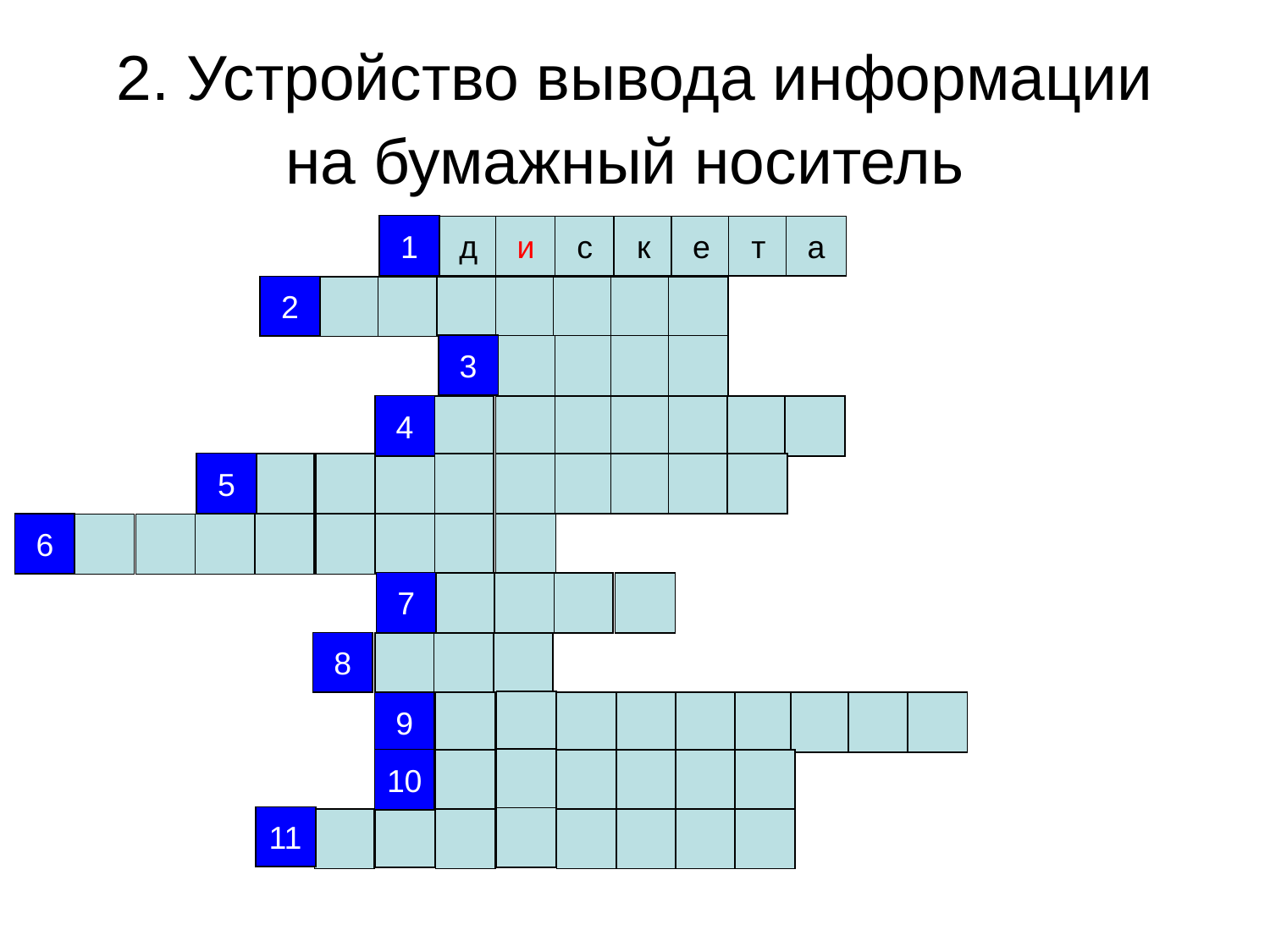

# 2. Устройство вывода информации на бумажный носитель
1
1
д
и
с
к
е
т
а
2
2

3
3

4
4

5
5

6
6

7
7

8
8

9
9

10
10

11
11